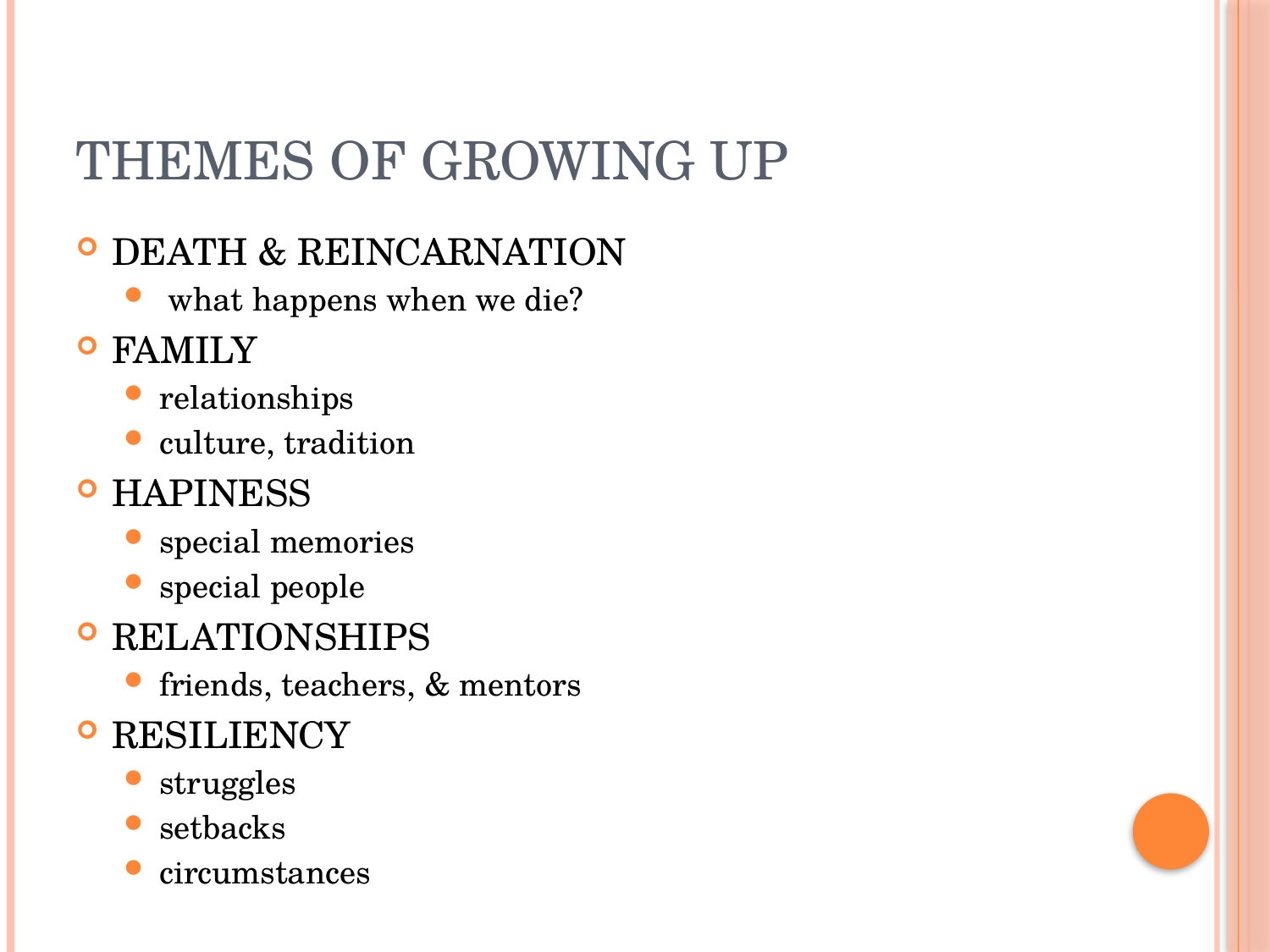

# Themes of growing up
DEATH & REINCARNATION
 what happens when we die?
FAMILY
relationships
culture, tradition
HAPINESS
special memories
special people
RELATIONSHIPS
friends, teachers, & mentors
RESILIENCY
struggles
setbacks
circumstances